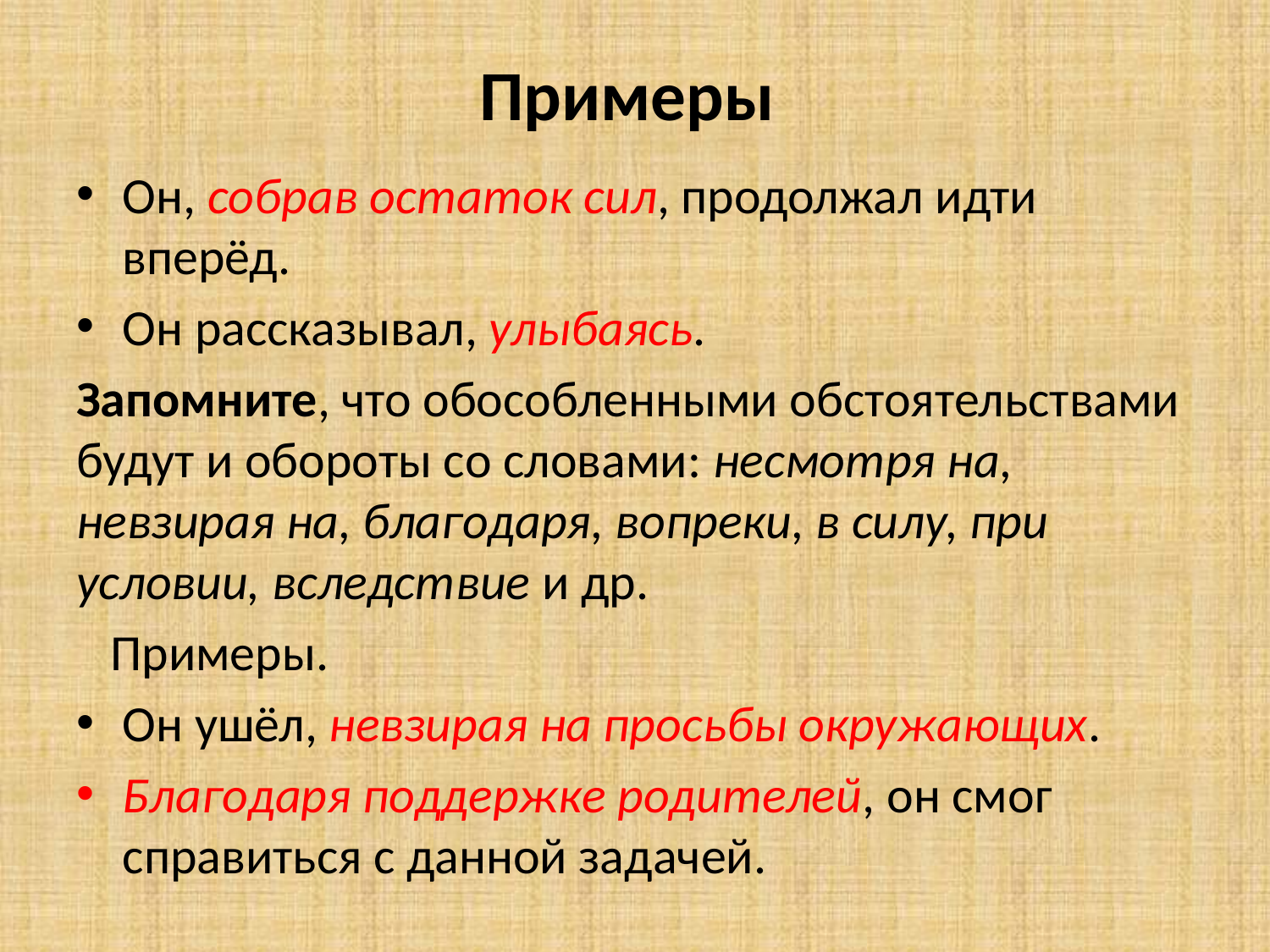

# Примеры
Он, собрав остаток сил, продолжал идти вперёд.
Он рассказывал, улыбаясь.
Запомните, что обособленными обстоятельствами будут и обороты со словами: несмотря на, невзирая на, благодаря, вопреки, в силу, при условии, вследствие и др.
   Примеры.
Он ушёл, невзирая на просьбы окружающих.
Благодаря поддержке родителей, он смог справиться с данной задачей.